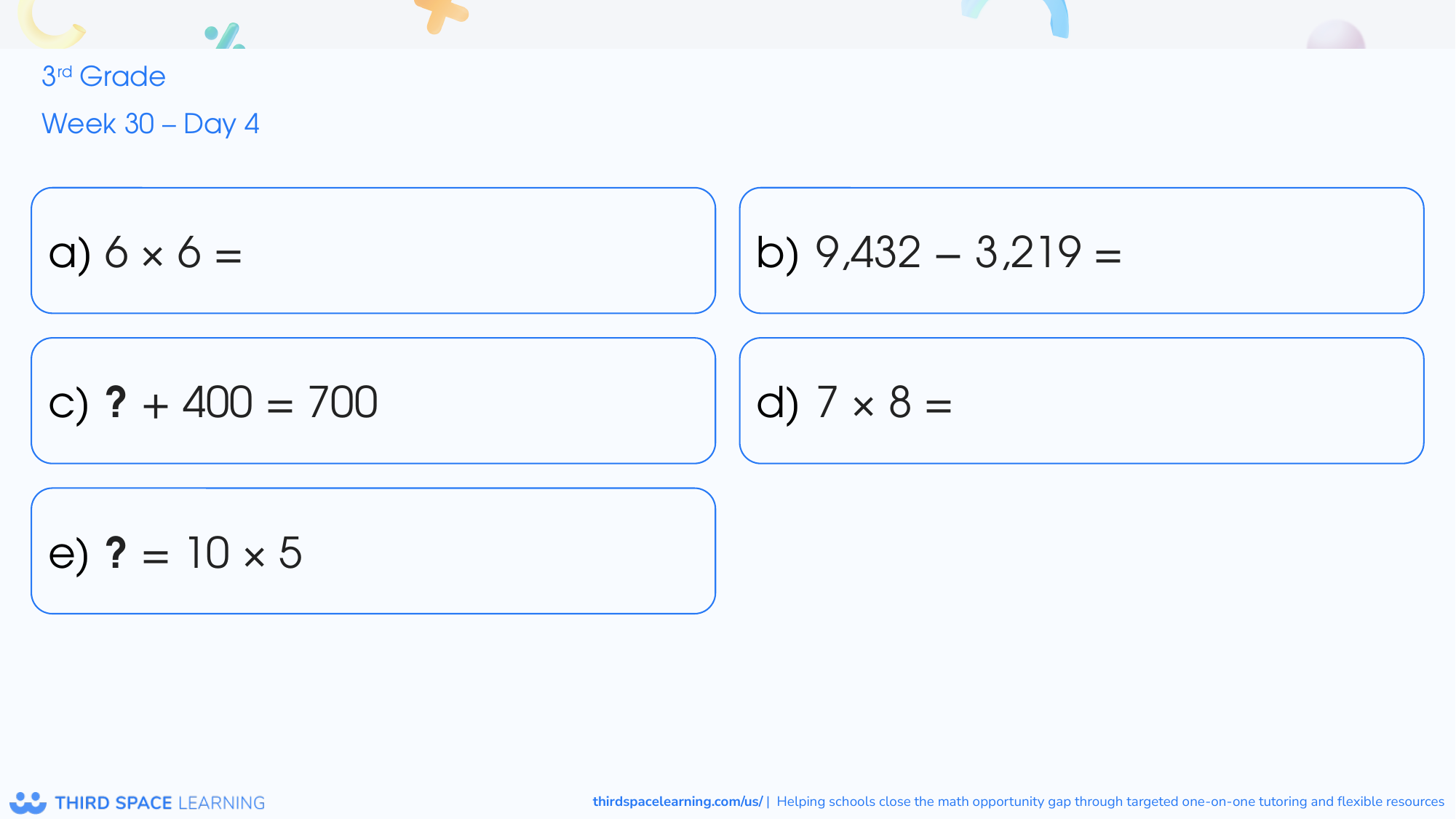

3rd Grade
Week 30 – Day 4
6 × 6 =
9,432 − 3,219 =
? + 400 = 700
7 × 8 =
? = 10 × 5